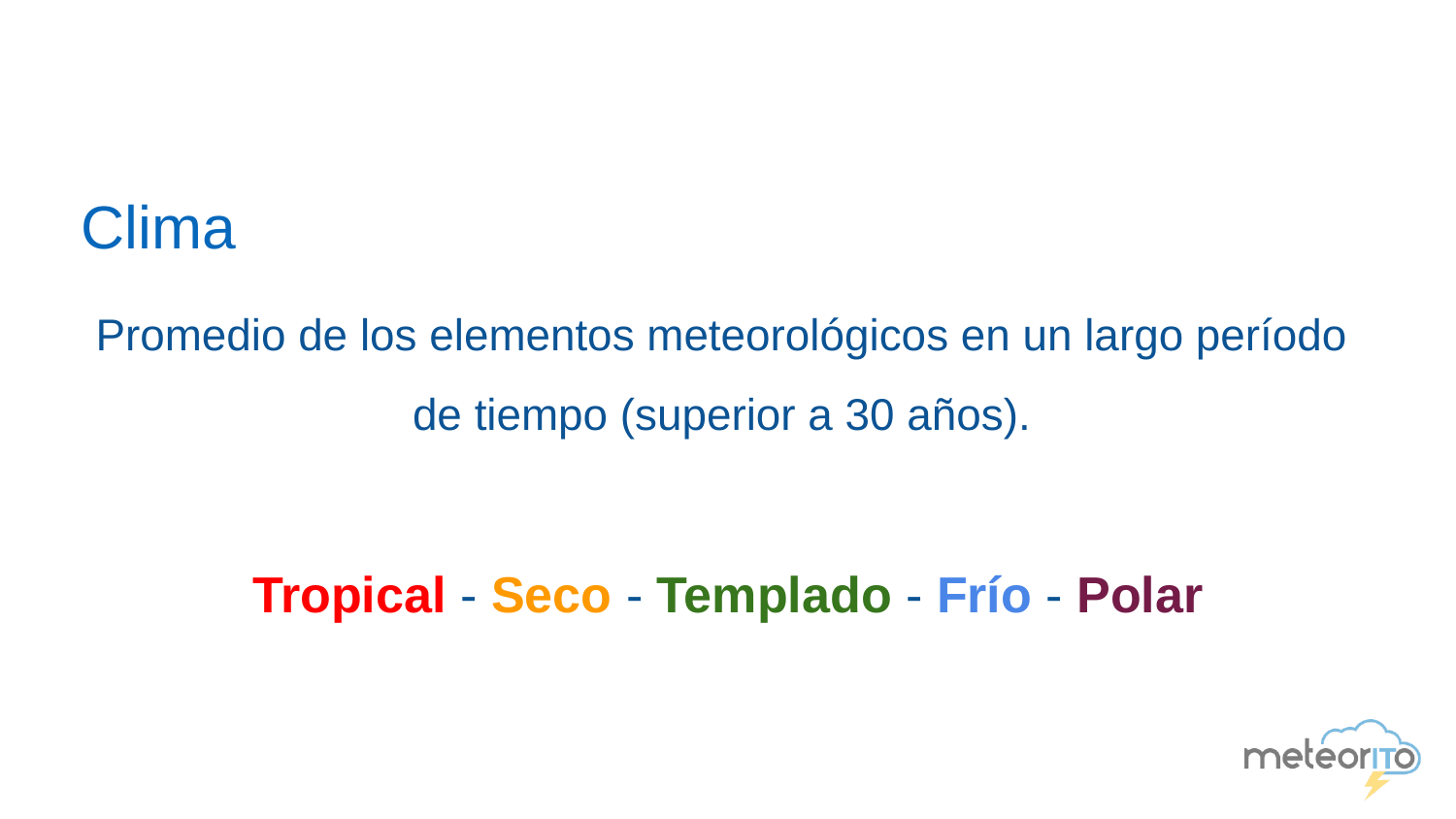

# Clima
Promedio de los elementos meteorológicos en un largo período
de tiempo (superior a 30 años).
Tropical - Seco - Templado - Frío - Polar